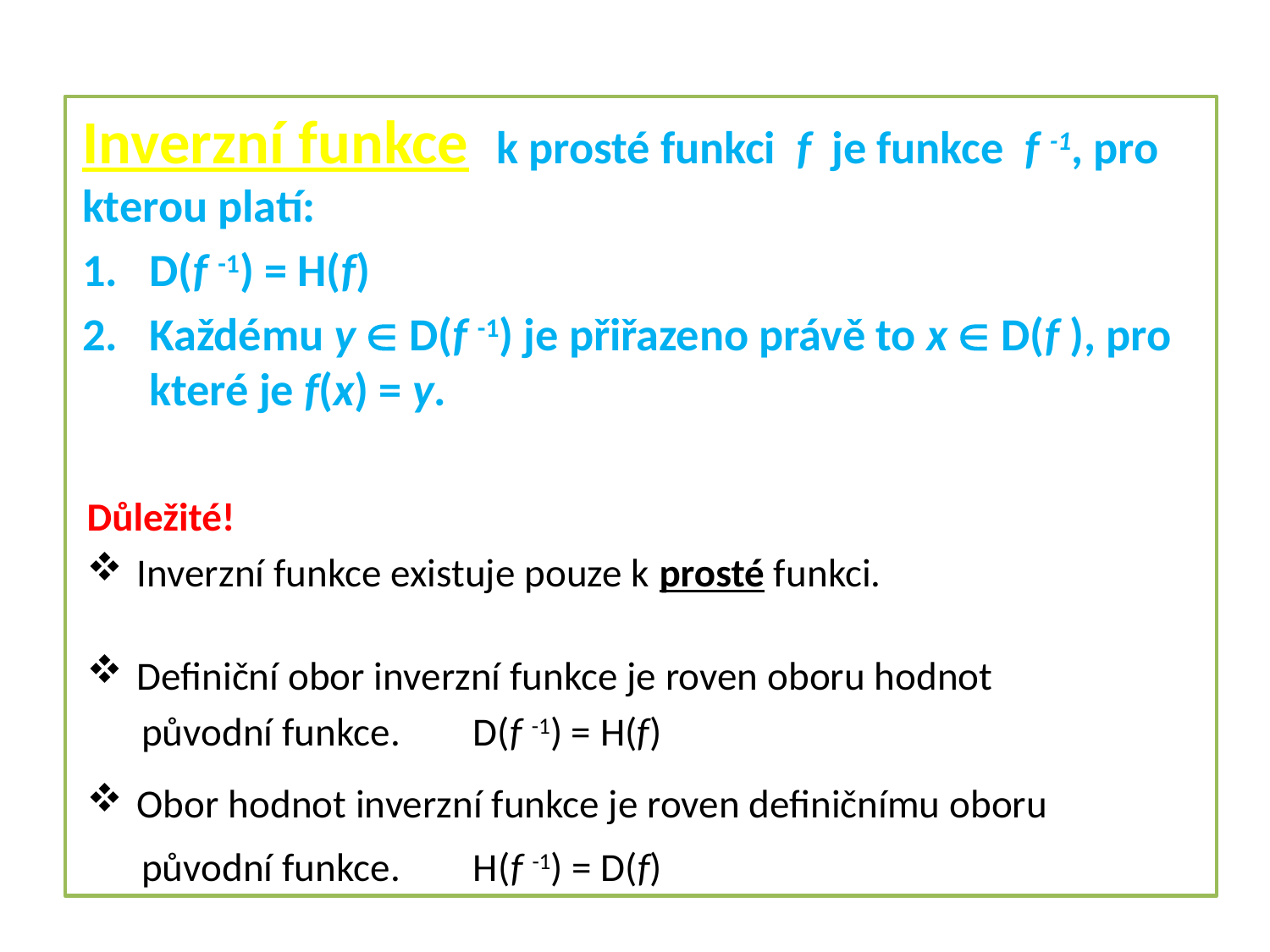

#
Inverzní funkce  k prosté funkci  f  je funkce  f -1, pro kterou platí:
D(f -1) = H(f)
Každému y ∈ D(f -1) je přiřazeno právě to x ∈ D(f ), pro které je f(x) = y.

Důležité!
  Inverzní funkce existuje pouze k prosté funkci.

  Definiční obor inverzní funkce je roven oboru hodnot
      původní funkce.        D(f -1) = H(f)
  Obor hodnot inverzní funkce je roven definičnímu oboru
      původní funkce.        H(f -1) = D(f)